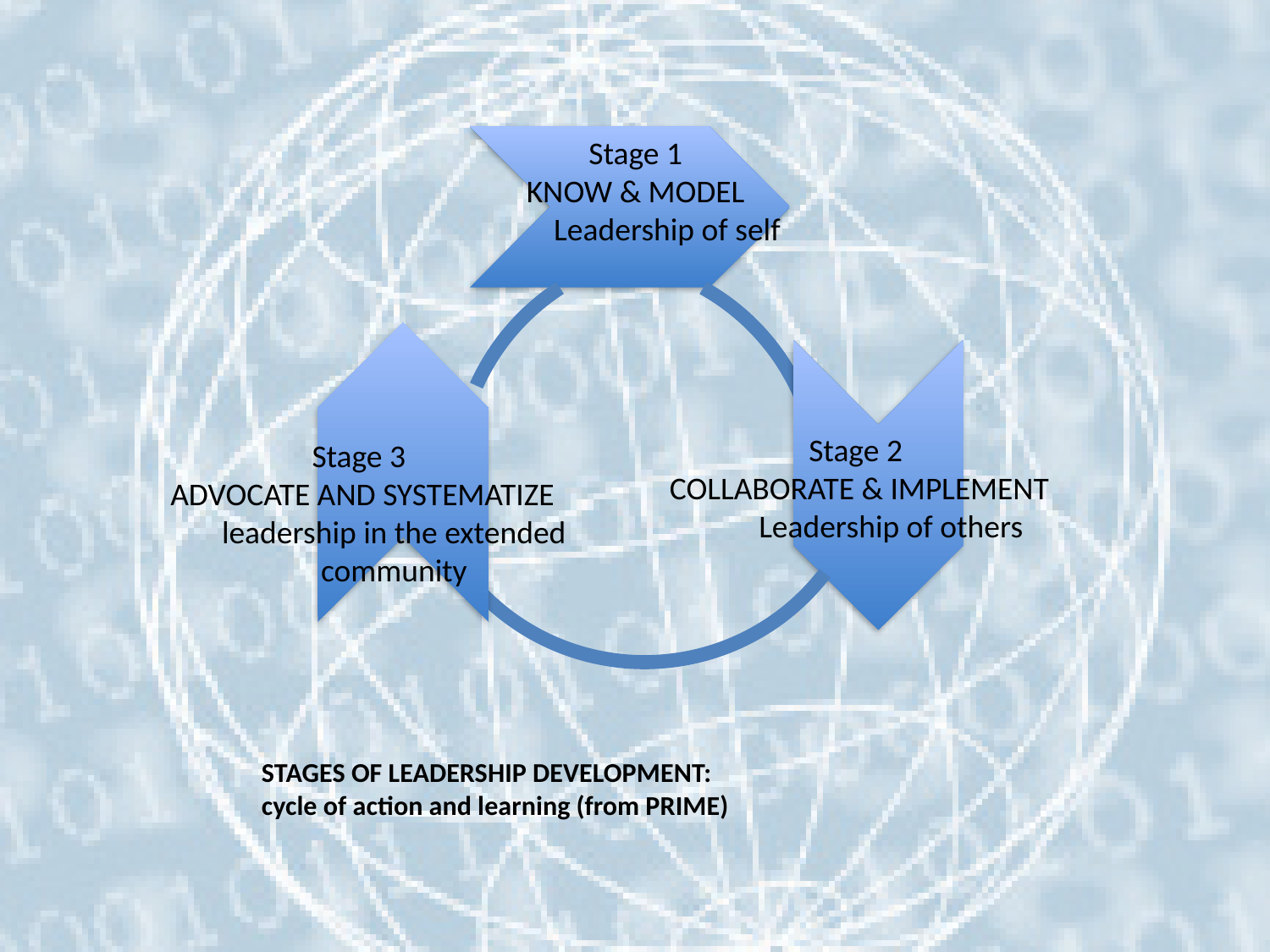

Stage 1
KNOW & MODEL
Leadership of self

Stage 2
COLLABORATE & IMPLEMENT
Leadership of others

Stage 3
ADVOCATE AND SYSTEMATIZE
leadership in the extended community

# STAGES OF LEADERSHIP DEVELOPMENT: cycle of action and learning (from PRIME)